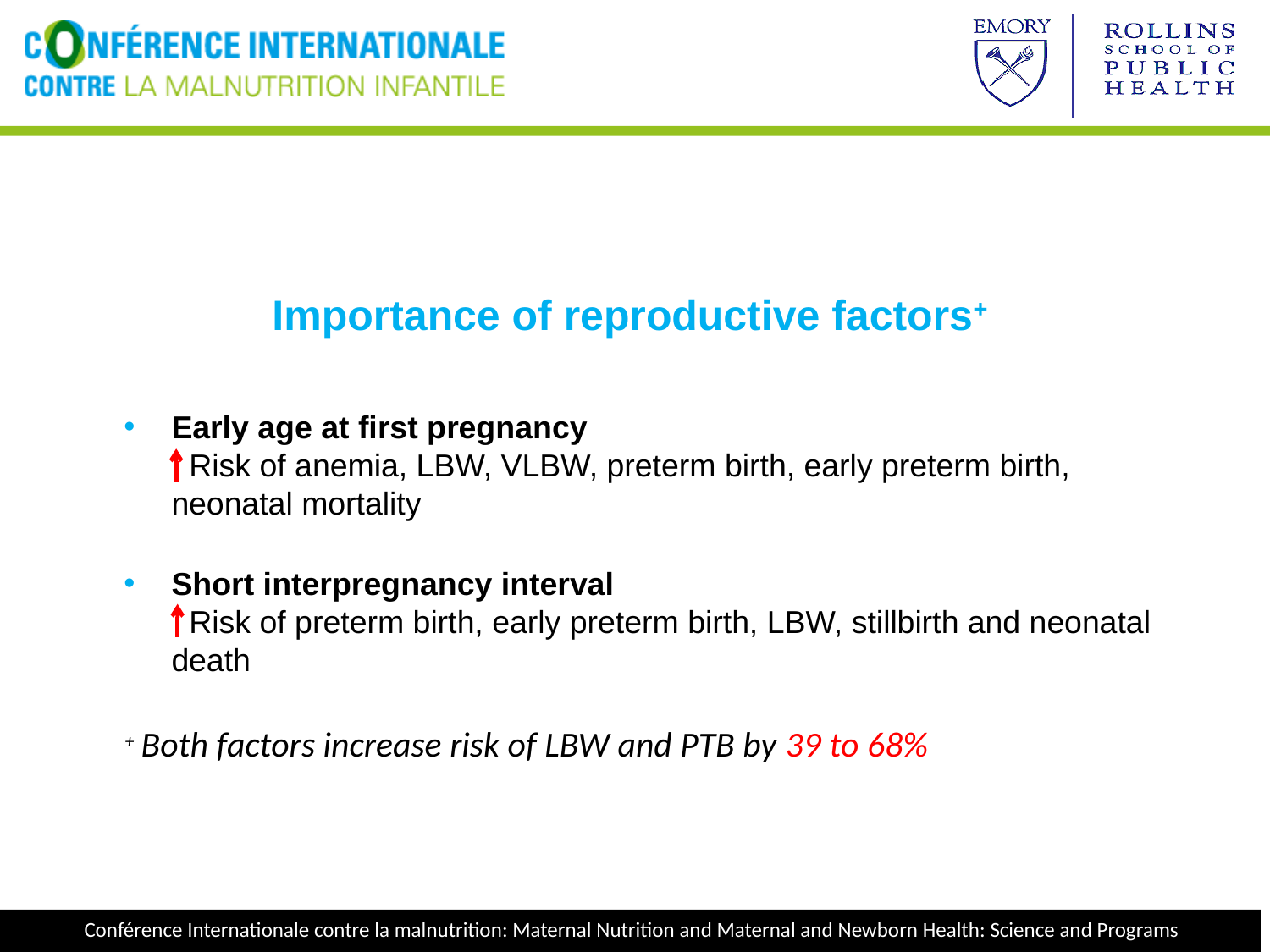

Importance of reproductive factors+
Early age at first pregnancy
  Risk of anemia, LBW, VLBW, preterm birth, early preterm birth, neonatal mortality
Short interpregnancy interval
  Risk of preterm birth, early preterm birth, LBW, stillbirth and neonatal death
+ Both factors increase risk of LBW and PTB by 39 to 68%

Conférence Internationale contre la malnutrition: Maternal Nutrition and Maternal and Newborn Health: Science and Programs